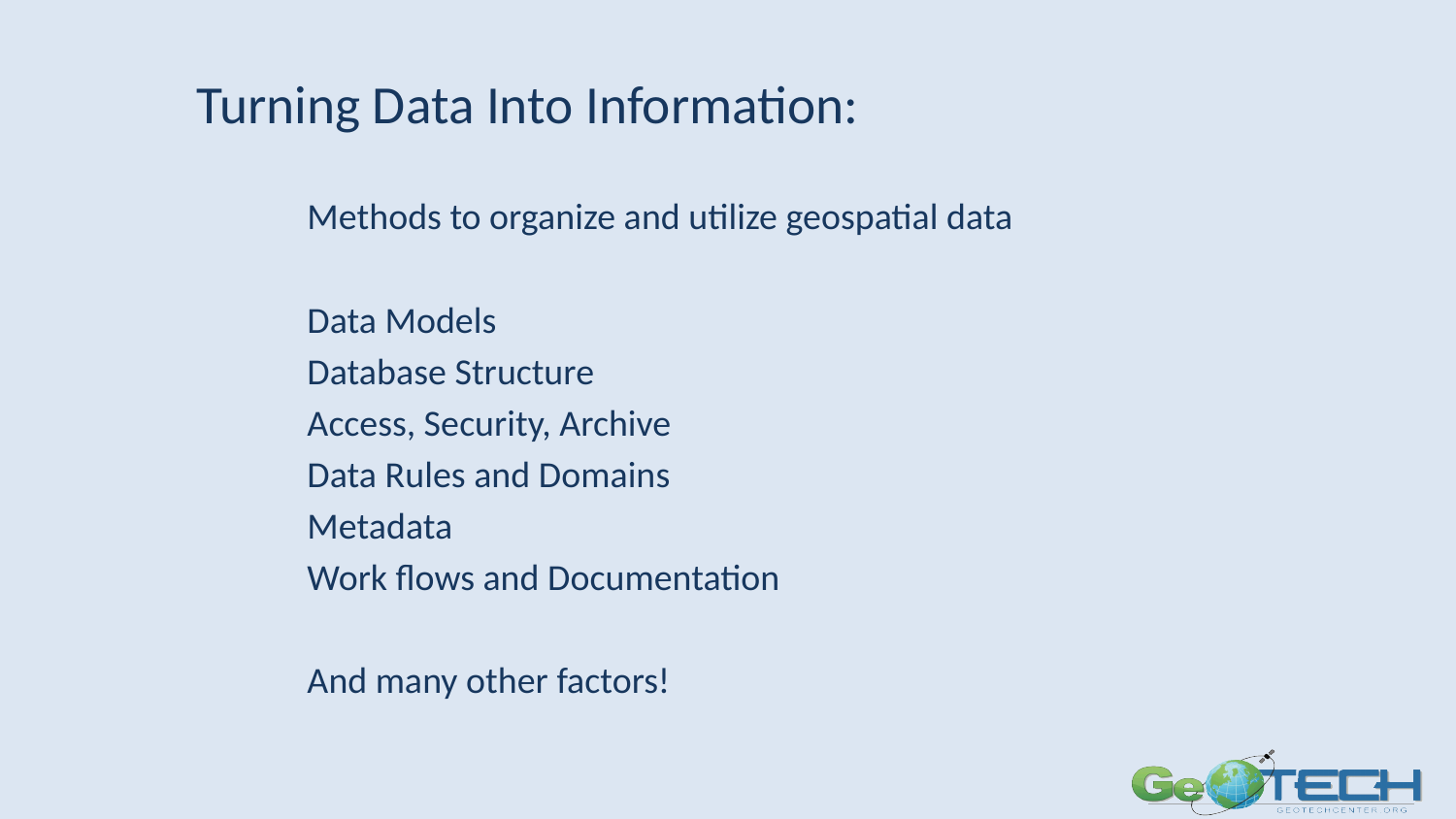

Turning Data Into Information:

	Methods to organize and utilize geospatial data

		Data Models
		Database Structure
		Access, Security, Archive
		Data Rules and Domains
		Metadata
		Work flows and Documentation

	And many other factors!